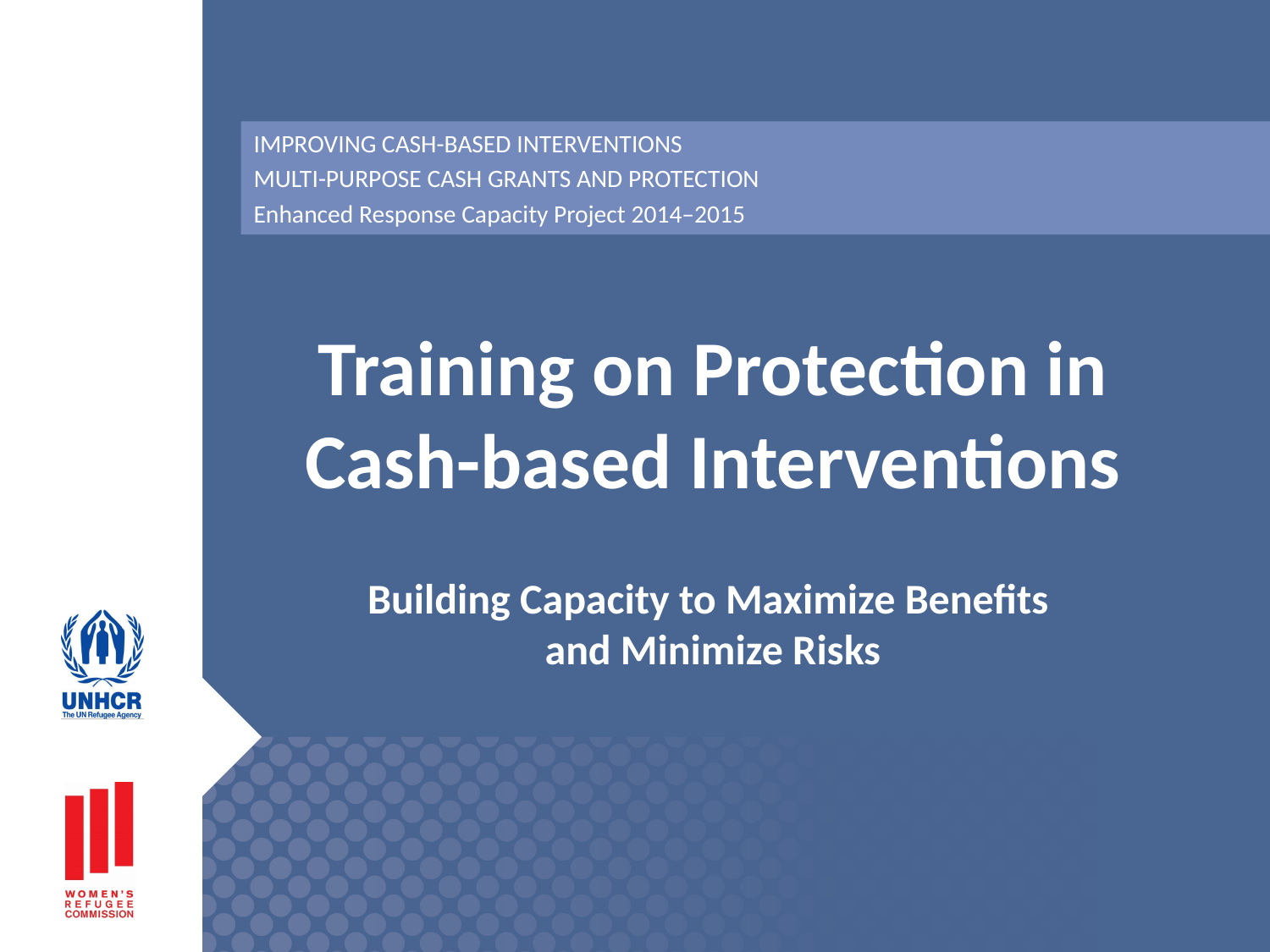

IMPROVING CASH-BASED INTERVENTIONS
MULTI-PURPOSE CASH GRANTS AND PROTECTION
Enhanced Response Capacity Project 2014–2015
# Training on Protection in Cash-based Interventions Building Capacity to Maximize Benefits and Minimize Risks